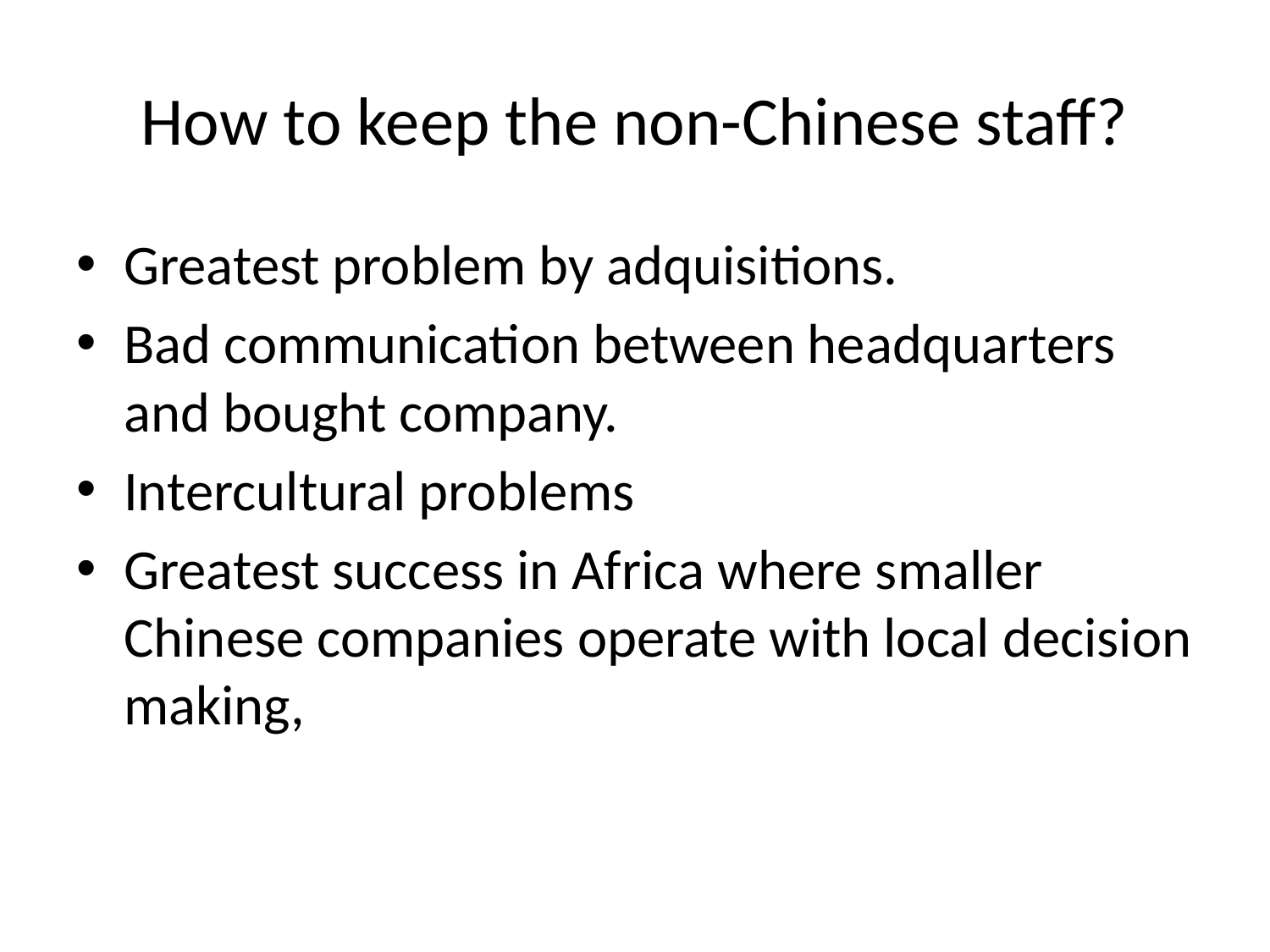

# How to keep the non-Chinese staff?
Greatest problem by adquisitions.
Bad communication between headquarters and bought company.
Intercultural problems
Greatest success in Africa where smaller Chinese companies operate with local decision making,